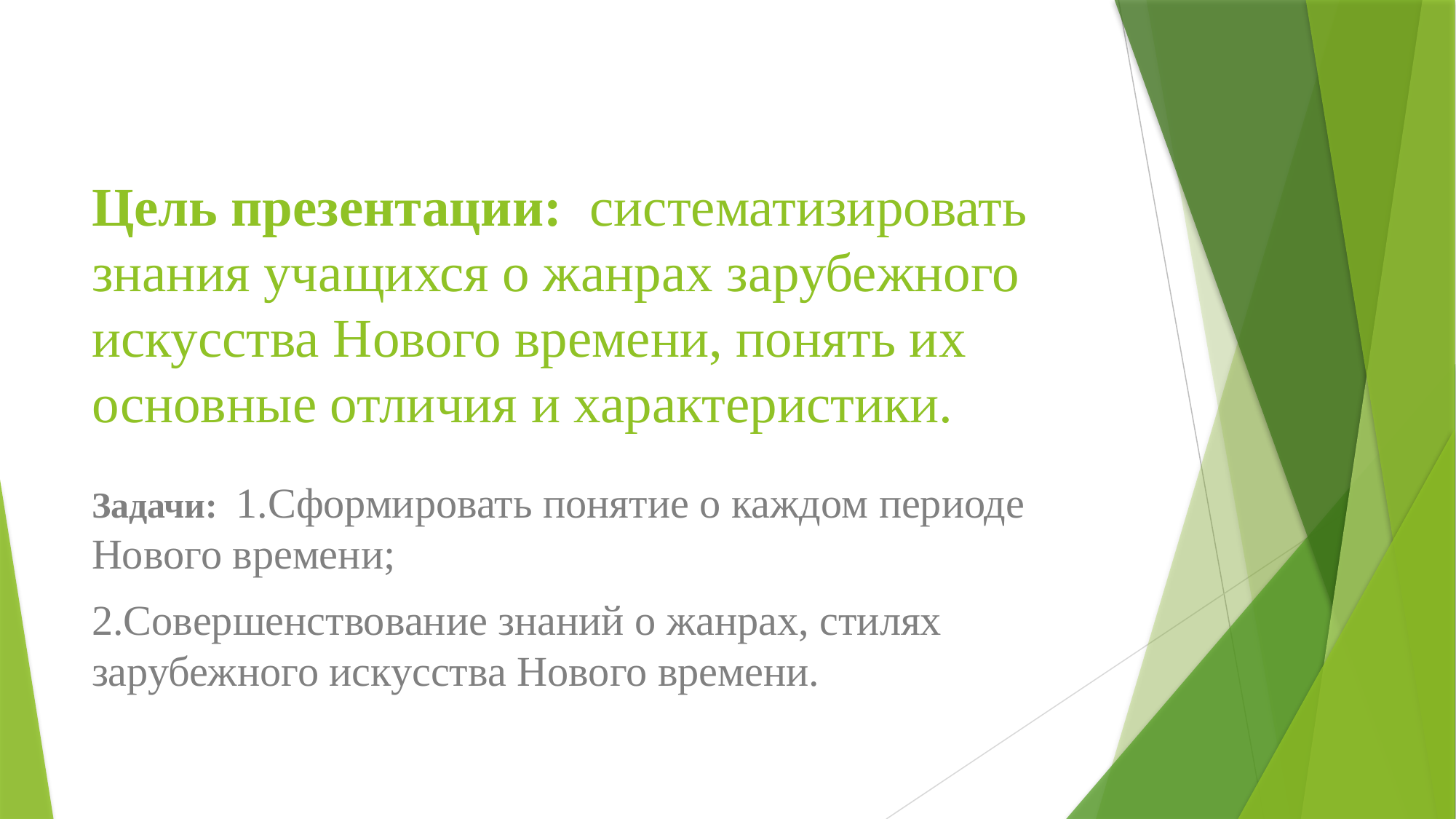

# Цель презентации:  систематизировать знания учащихся о жанрах зарубежного искусства Нового времени, понять их основные отличия и характеристики.
Задачи:  1.Сформировать понятие о каждом периоде Нового времени;
2.Совершенствование знаний о жанрах, стилях зарубежного искусства Нового времени.